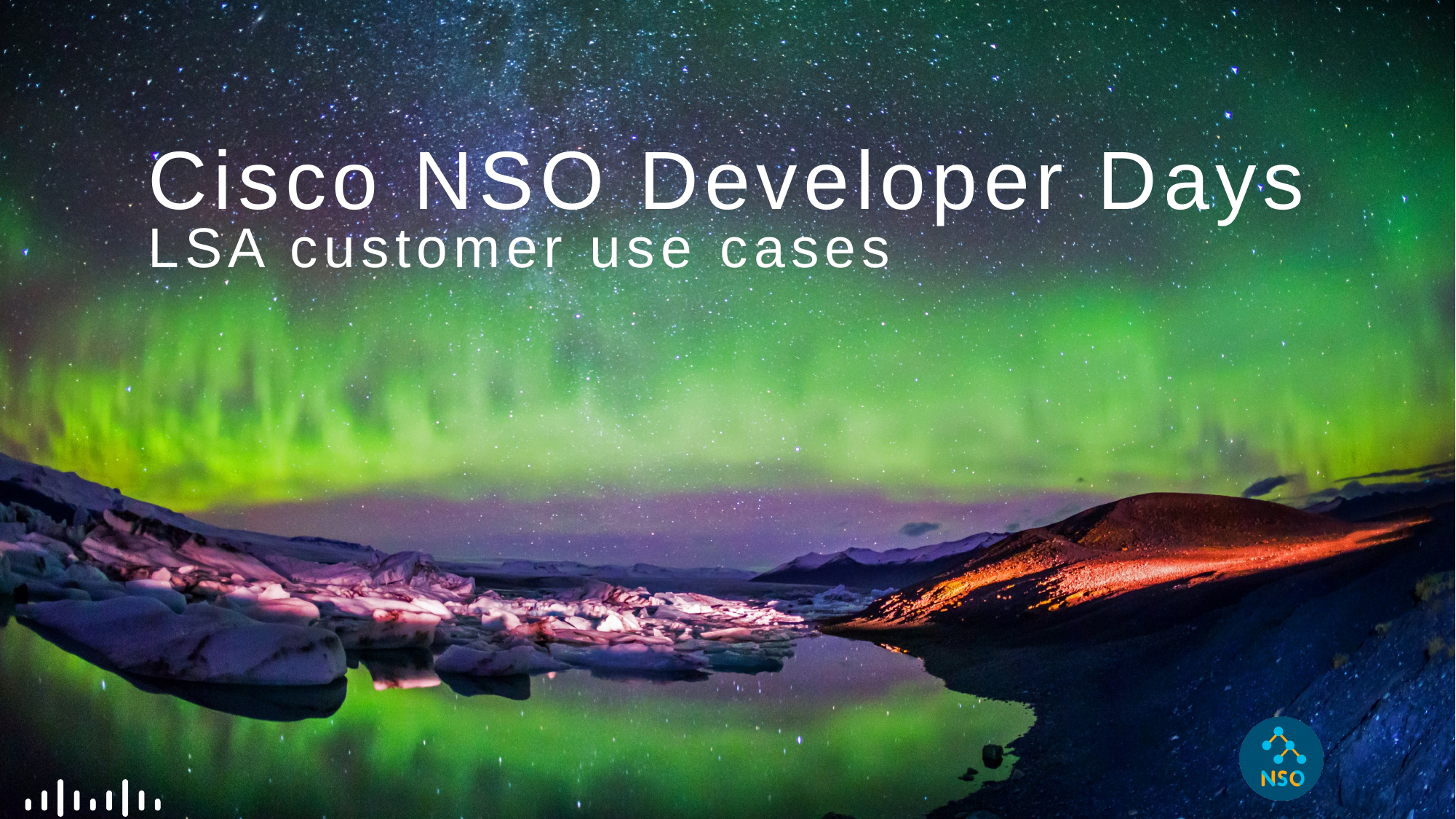

Cisco NSO Developer Days
LSA customer use cases